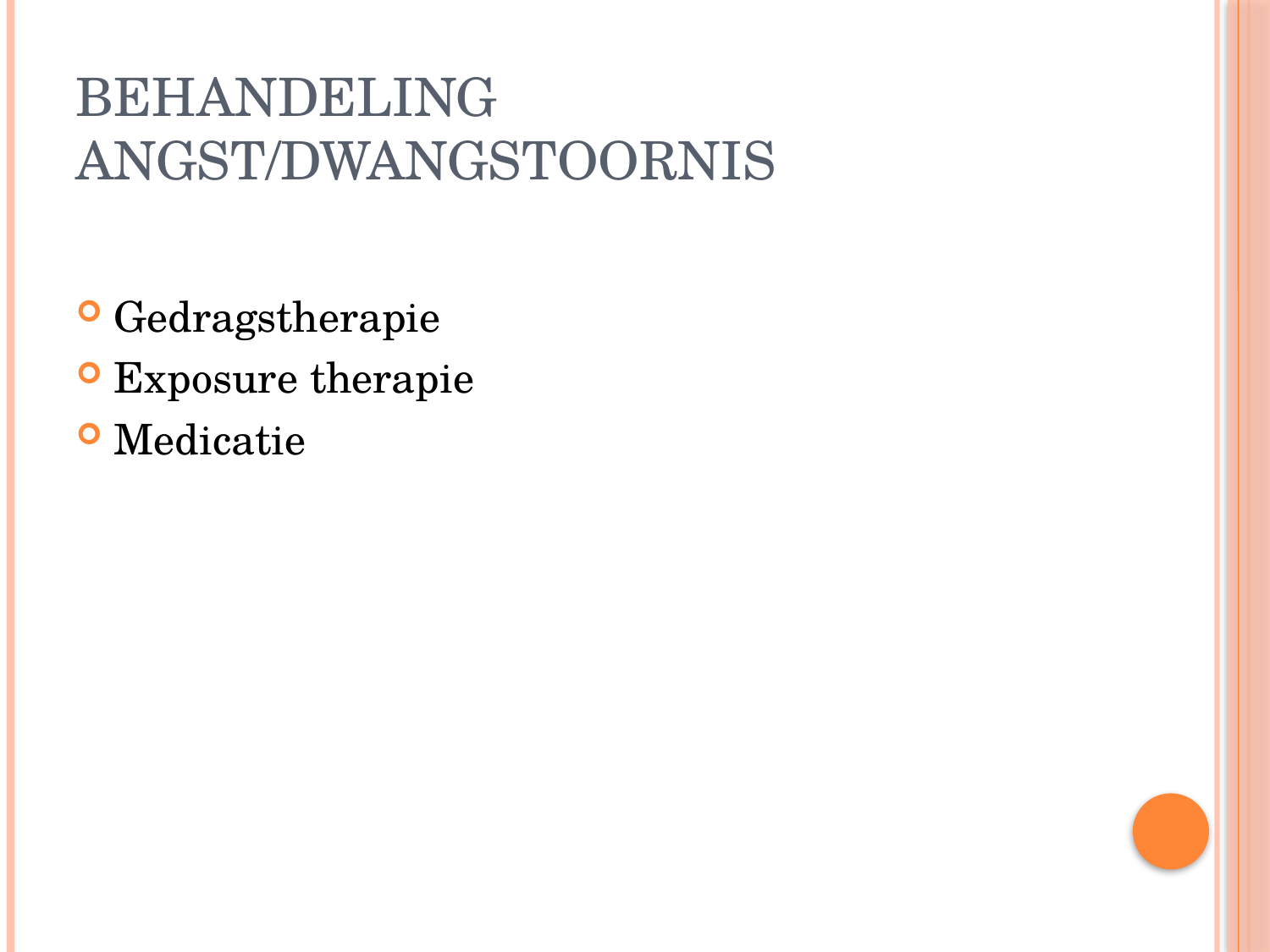

# Behandeling angst/dwangstoornis

Gedragstherapie
Exposure therapie
Medicatie